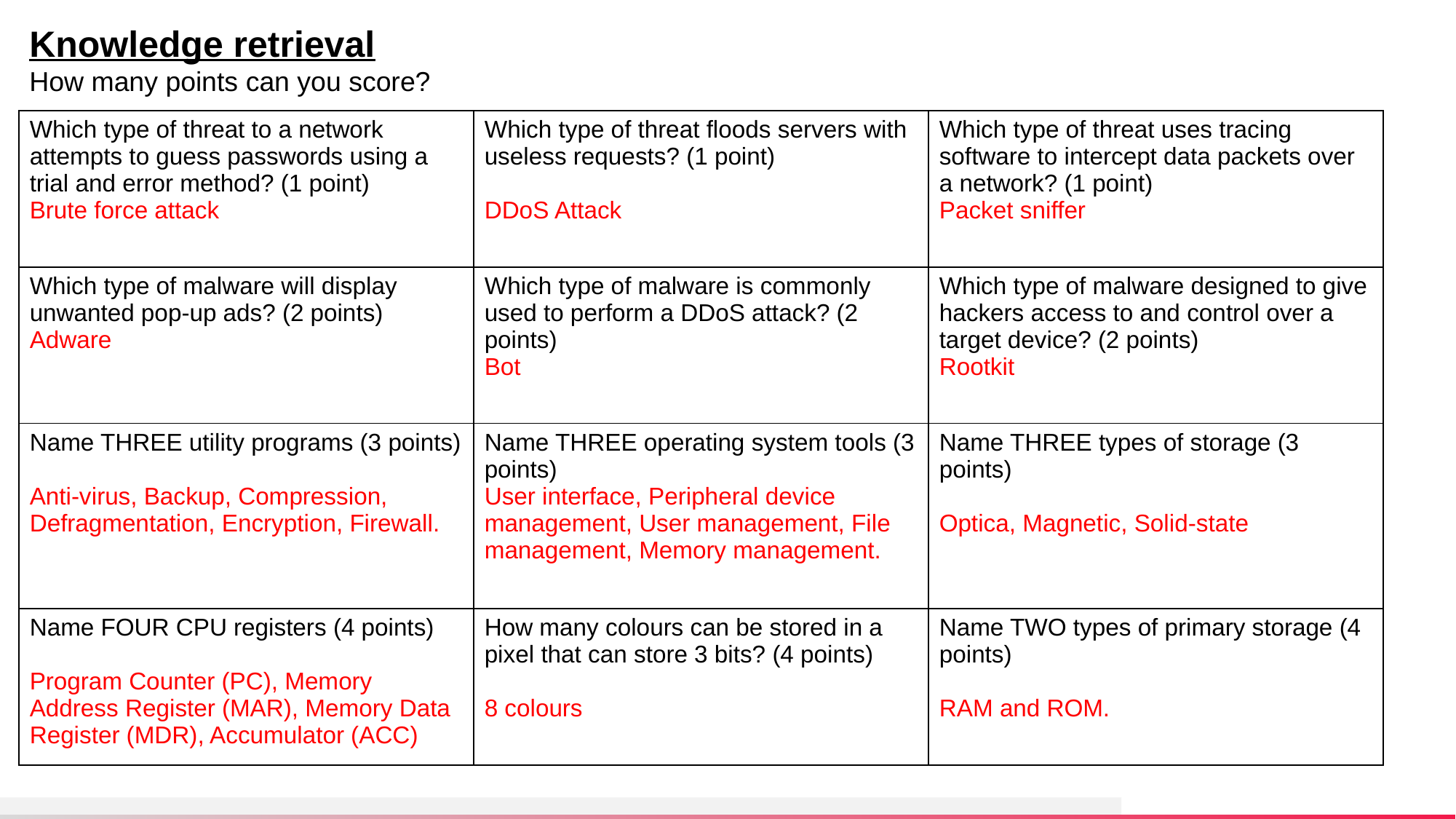

Knowledge retrieval
How many points can you score?
| Which type of threat to a network attempts to guess passwords using a trial and error method? (1 point) Brute force attack | Which type of threat floods servers with useless requests? (1 point) DDoS Attack | Which type of threat uses tracing software to intercept data packets over a network? (1 point) Packet sniffer |
| --- | --- | --- |
| Which type of malware will display unwanted pop-up ads? (2 points) Adware | Which type of malware is commonly used to perform a DDoS attack? (2 points) Bot | Which type of malware designed to give hackers access to and control over a target device? (2 points) Rootkit |
| Name THREE utility programs (3 points) Anti-virus, Backup, Compression, Defragmentation, Encryption, Firewall. | Name THREE operating system tools (3 points) User interface, Peripheral device management, User management, File management, Memory management. | Name THREE types of storage (3 points) Optica, Magnetic, Solid-state |
| Name FOUR CPU registers (4 points) Program Counter (PC), Memory Address Register (MAR), Memory Data Register (MDR), Accumulator (ACC) | How many colours can be stored in a pixel that can store 3 bits? (4 points) 8 colours | Name TWO types of primary storage (4 points) RAM and ROM. |